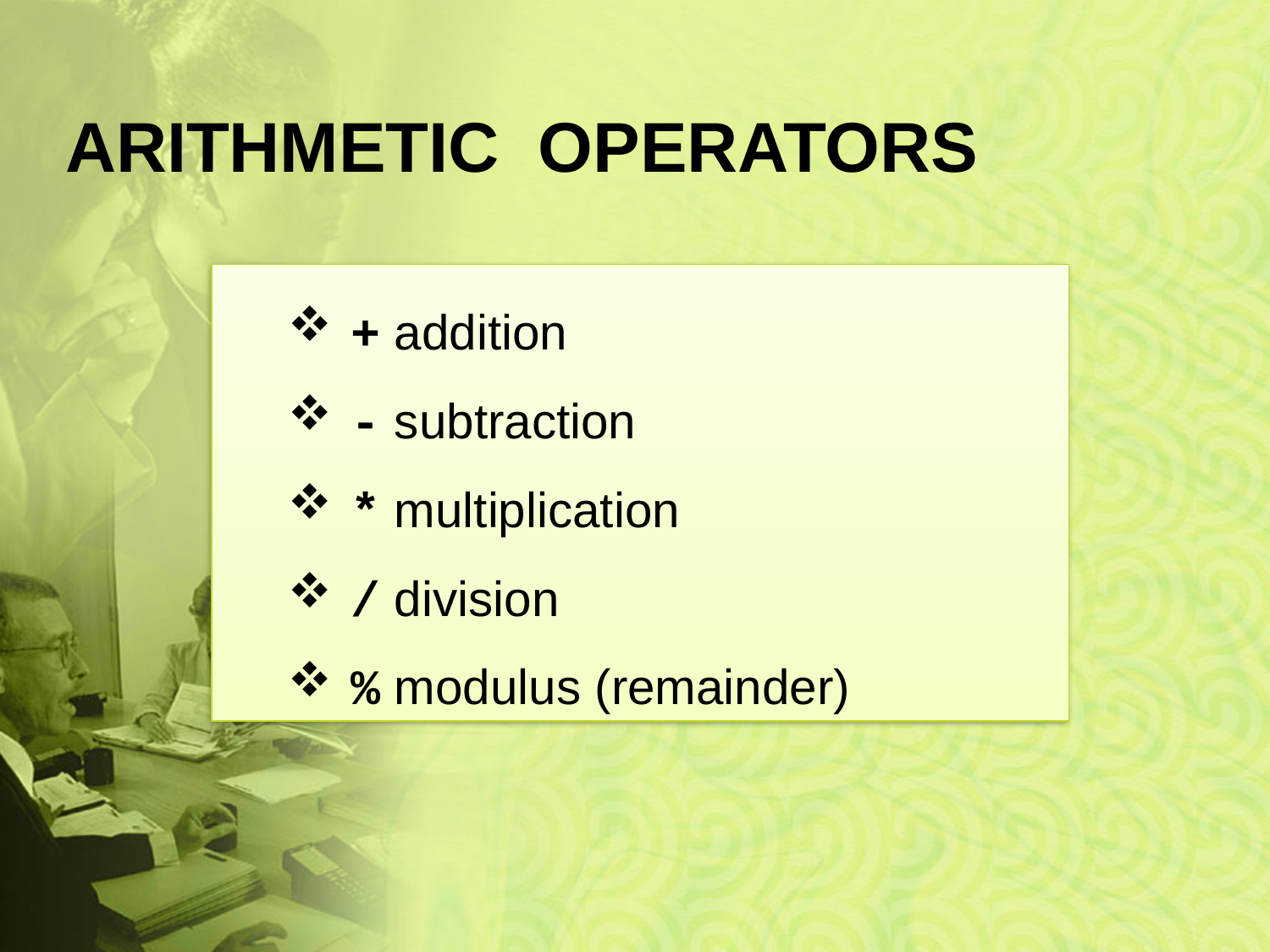

ARITHMETIC  OPERATORS
+ addition
- subtraction
* multiplication
/ division
% modulus (remainder)